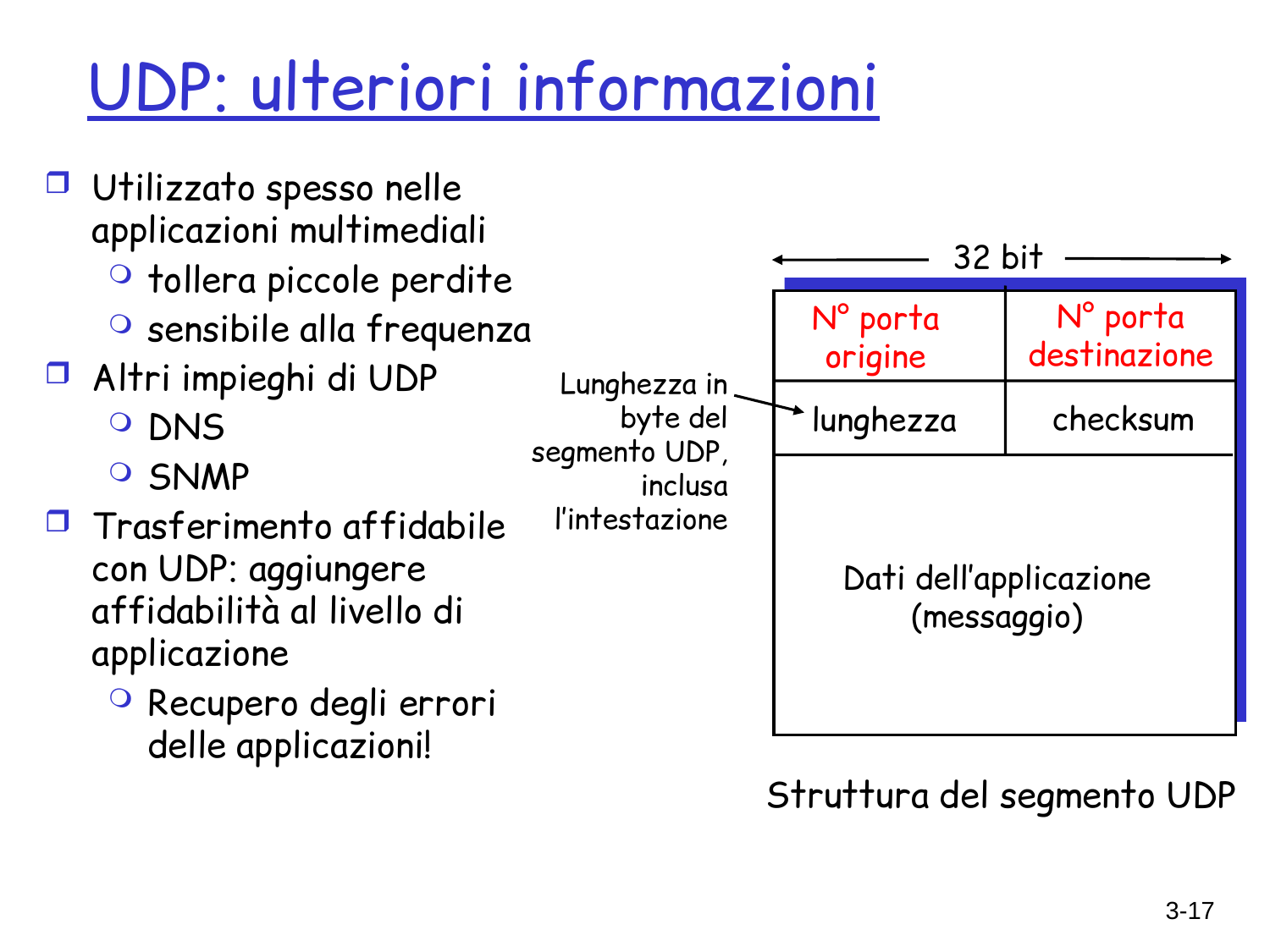

# UDP: ulteriori informazioni
Utilizzato spesso nelle applicazioni multimediali
tollera piccole perdite
sensibile alla frequenza
Altri impieghi di UDP
DNS
SNMP
Trasferimento affidabile con UDP: aggiungere affidabilità al livello di applicazione
Recupero degli errori delle applicazioni!
32 bit

N° porta
destinazione

N° porta
origine
Lunghezza in
byte del
segmento UDP,
inclusa
l’intestazione

checksum
lunghezza

Dati dell’applicazione
(messaggio)
Struttura del segmento UDP
3-17